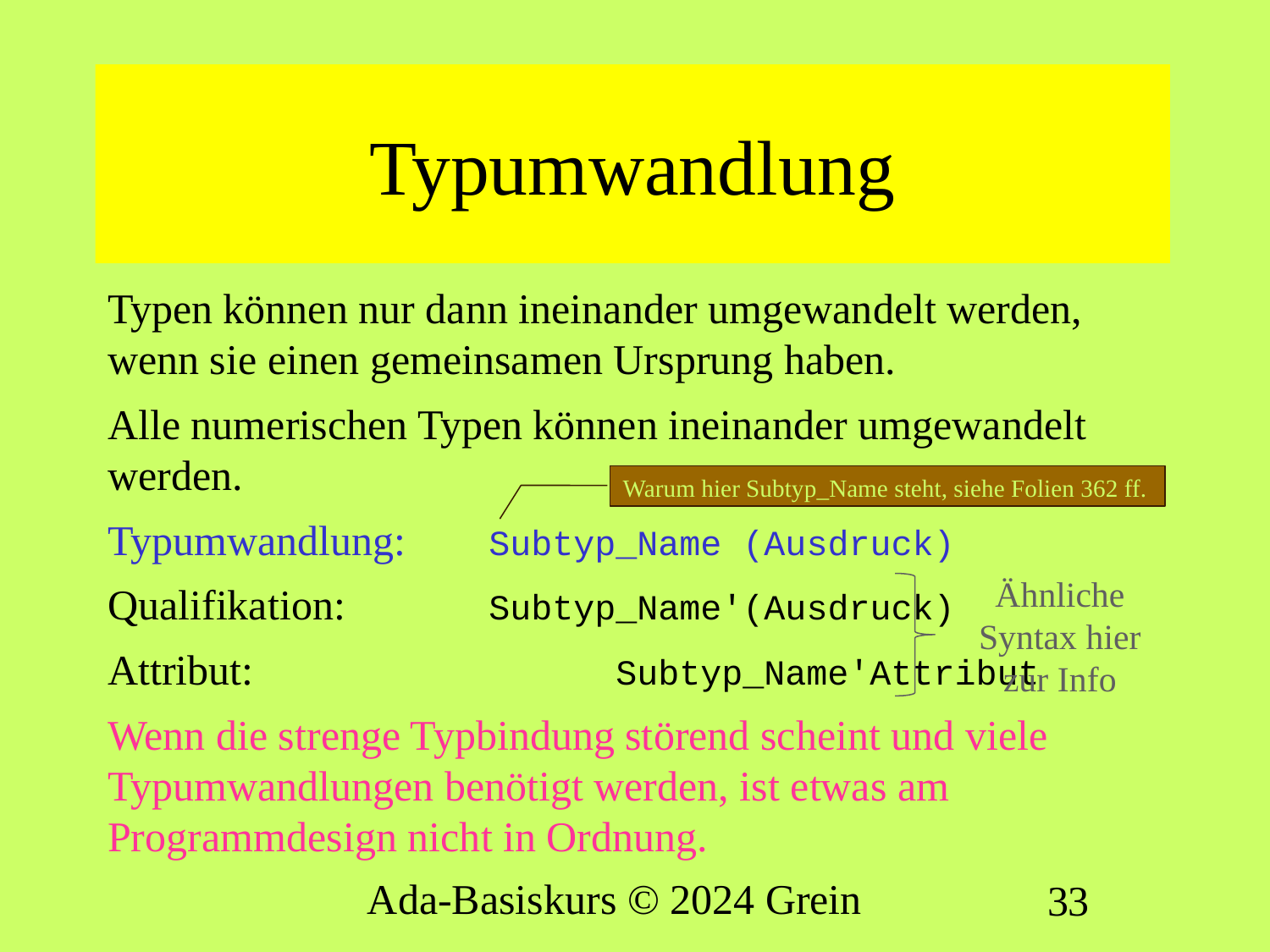

# Typumwandlung
Typen können nur dann ineinander umgewandelt werden, wenn sie einen gemeinsamen Ursprung haben.
Alle numerischen Typen können ineinander umgewandelt werden.
Typumwandlung:	Subtyp_Name (Ausdruck)
Qualifikation:		Subtyp_Name'(Ausdruck)
Attribut:			Subtyp_Name'Attribut
Wenn die strenge Typbindung störend scheint und viele Typumwandlungen benötigt werden, ist etwas am Programmdesign nicht in Ordnung.
Warum hier Subtyp_Name steht, siehe Folien 362 ff.
Ähnliche Syntax hier zur Info

Ada-Basiskurs © 2024 Grein
33